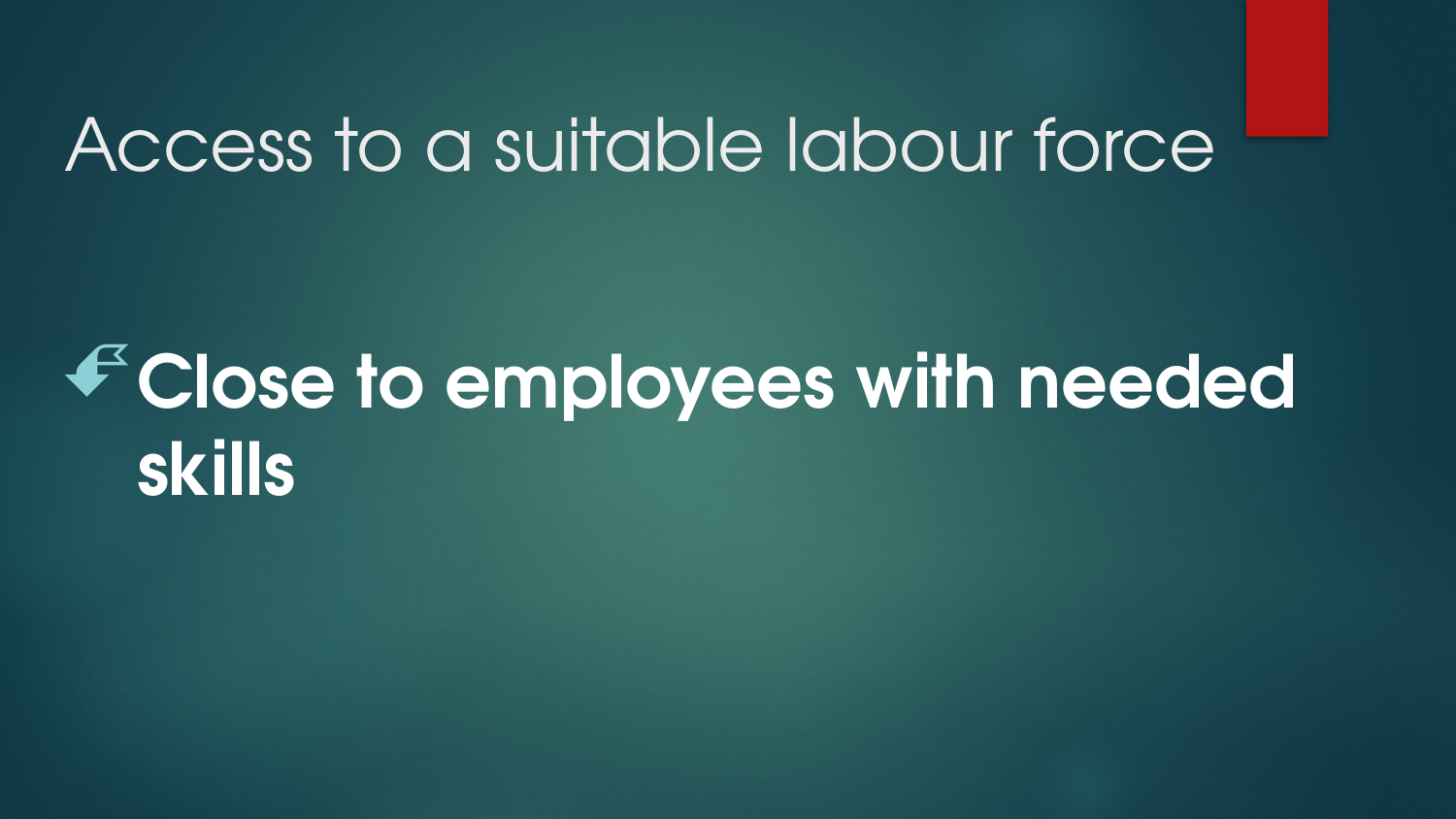

# Access to a suitable labour force

Close to employees with needed skills